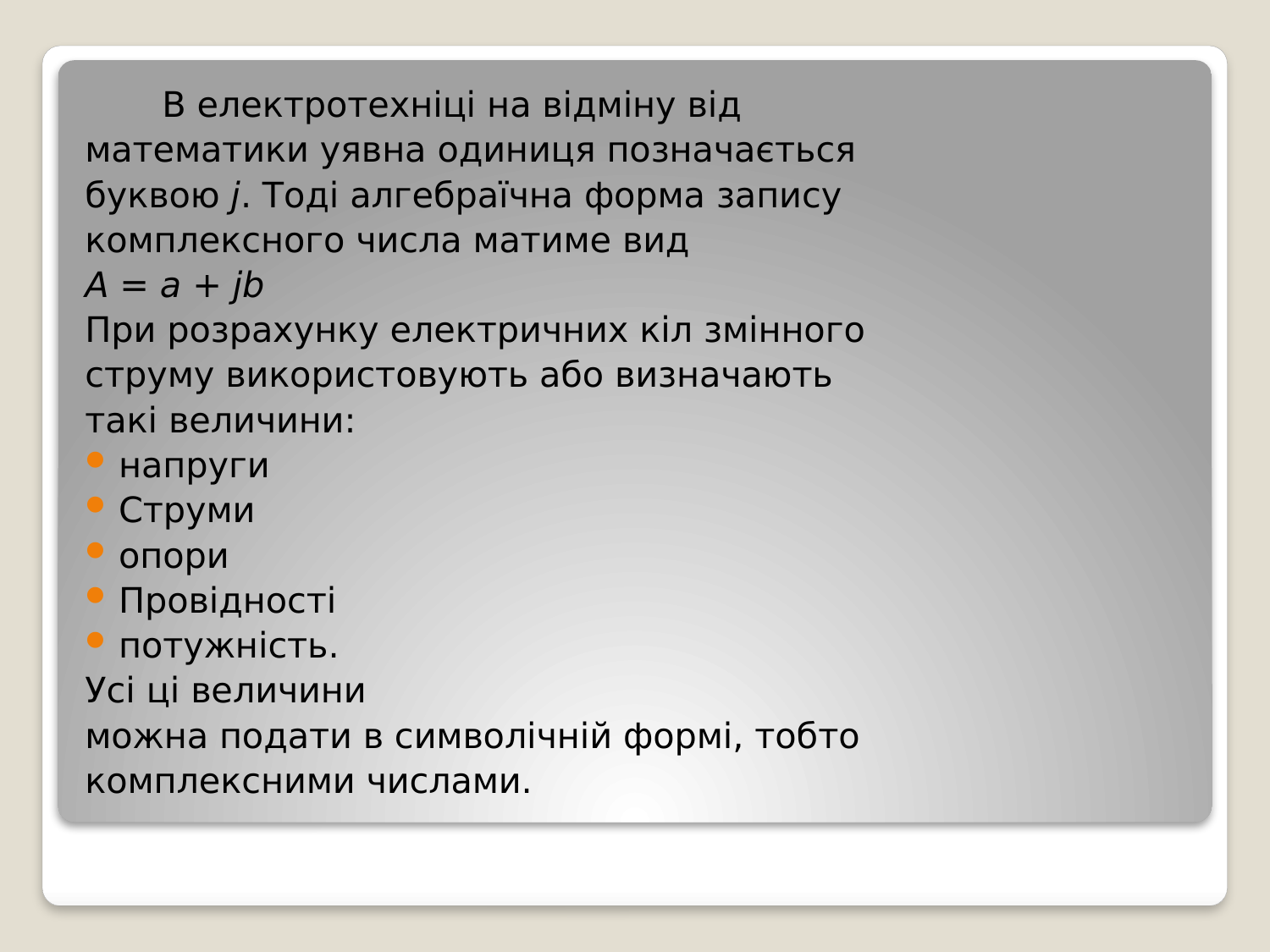

В електротехніці на відміну від
математики уявна одиниця позначається
буквою j. Тоді алгебраїчна форма запису
комплексного числа матиме вид
A = a + jb
При розрахунку електричних кіл змінного
струму використовують або визначають
такі величини:
напруги
Струми
опори
Провідності
потужність.
Усі ці величини
можна подати в символічній формі, тоб­то
комплексними числами.
#